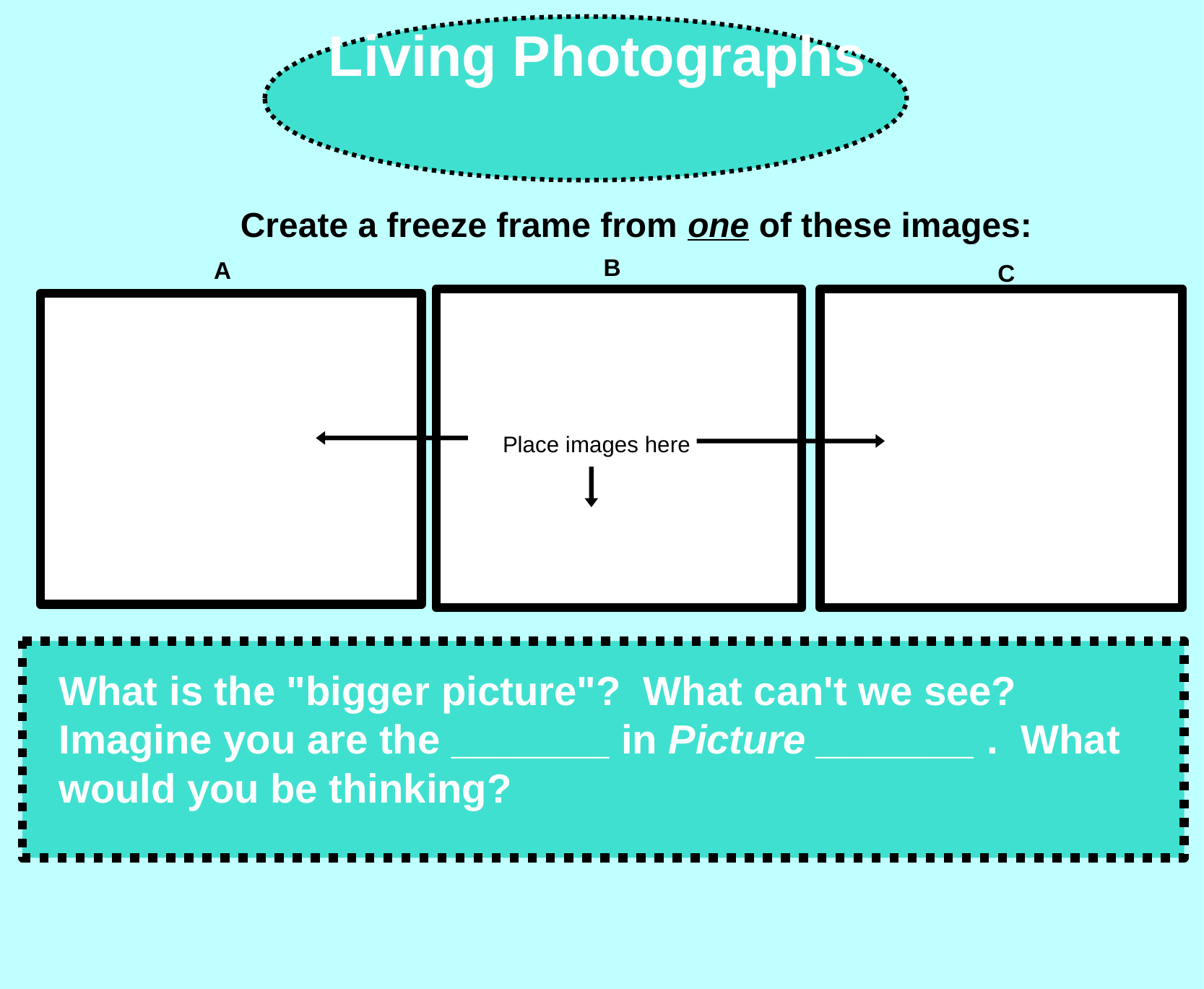

Living Photographs

Create a freeze frame from one of these images:
B
A
C

Place images here

What is the "bigger picture"?  What can't we see?
Imagine you are the _______ in Picture _______ .  What would you be thinking?